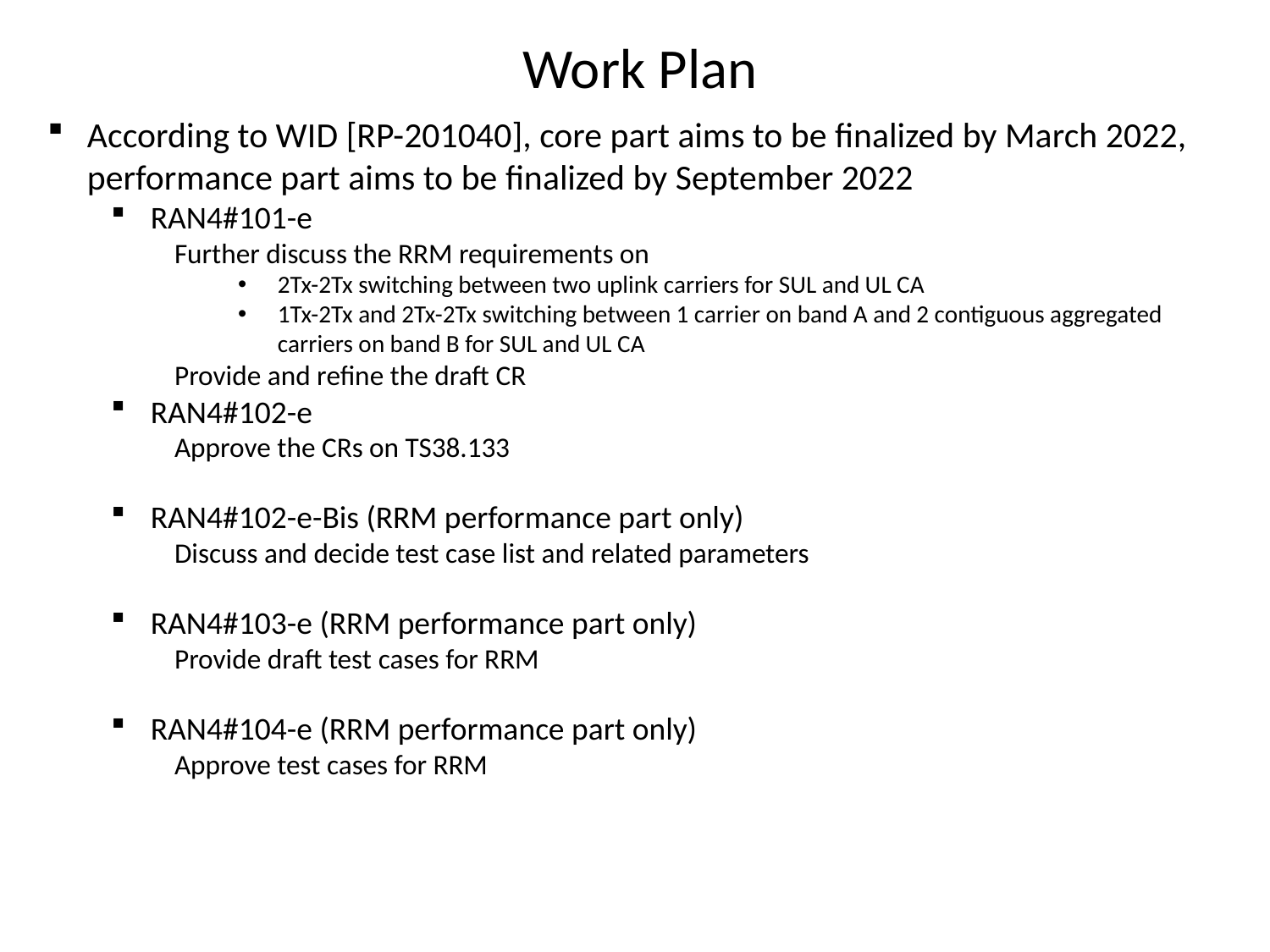

# Work Plan
According to WID [RP-201040], core part aims to be finalized by March 2022, performance part aims to be finalized by September 2022
RAN4#101-e
Further discuss the RRM requirements on
2Tx-2Tx switching between two uplink carriers for SUL and UL CA
1Tx-2Tx and 2Tx-2Tx switching between 1 carrier on band A and 2 contiguous aggregated carriers on band B for SUL and UL CA
Provide and refine the draft CR
RAN4#102-e
Approve the CRs on TS38.133

RAN4#102-e-Bis (RRM performance part only)
Discuss and decide test case list and related parameters

RAN4#103-e (RRM performance part only)
Provide draft test cases for RRM

RAN4#104-e (RRM performance part only)
Approve test cases for RRM